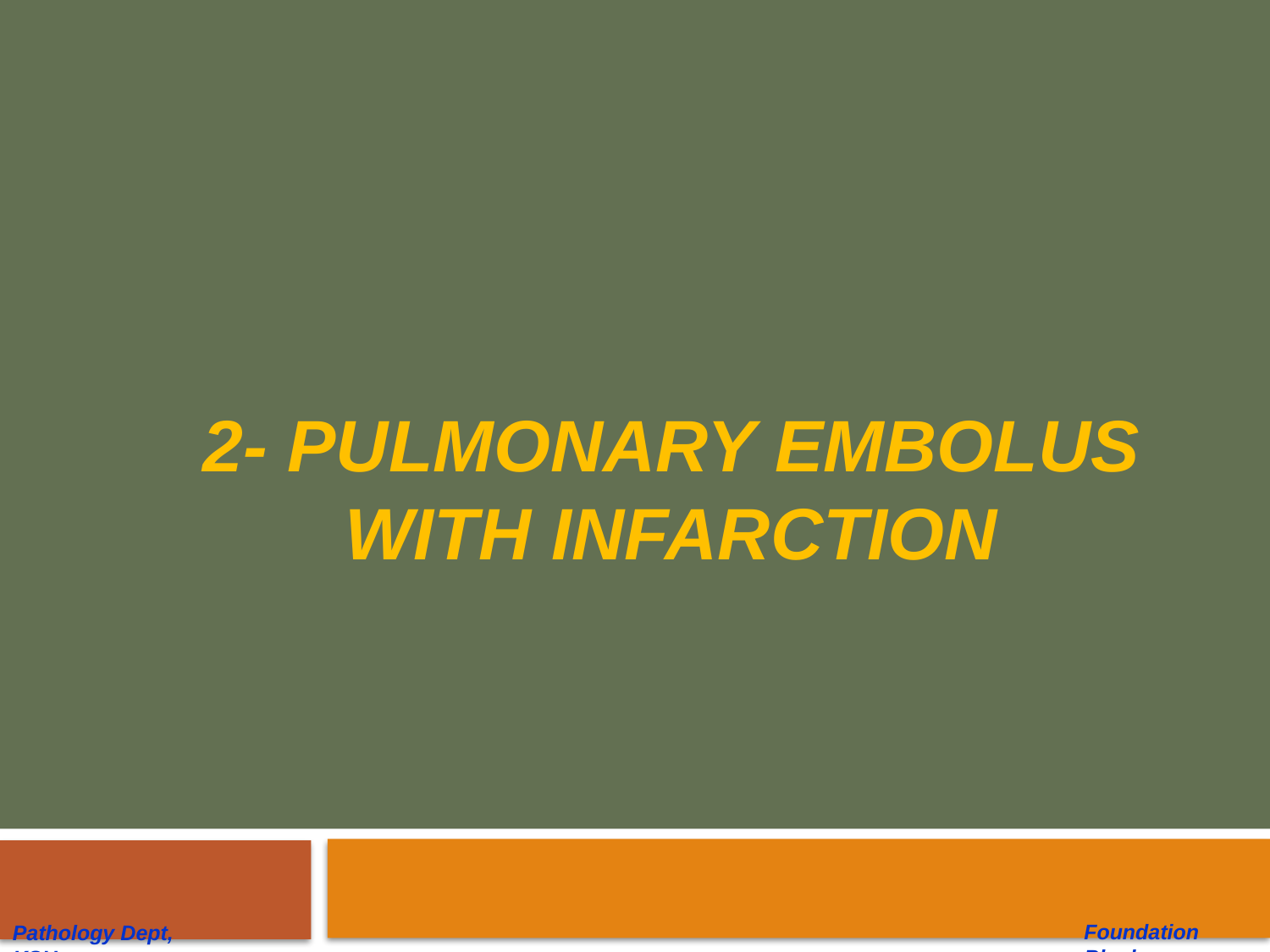

# 2- Pulmonary Embolus with Infarction
Foundation Block
Pathology Dept, KSU